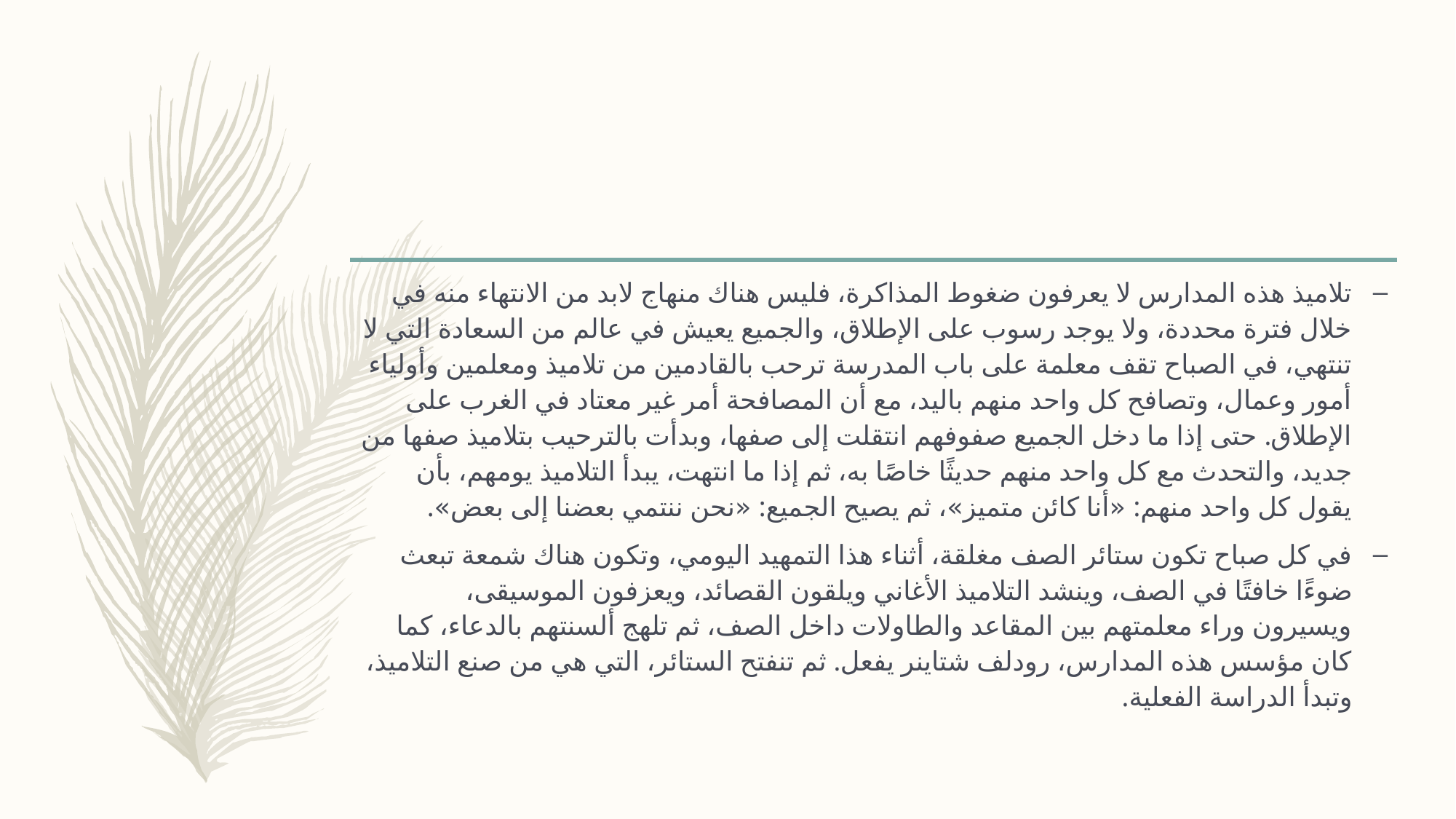

#
تلاميذ هذه المدارس لا يعرفون ضغوط المذاكرة، فليس هناك منهاج لابد من الانتهاء منه في خلال فترة محددة، ولا يوجد رسوب على الإطلاق، والجميع يعيش في عالم من السعادة التي لا تنتهي، في الصباح تقف معلمة على باب المدرسة ترحب بالقادمين من تلاميذ ومعلمين وأولياء أمور وعمال، وتصافح كل واحد منهم باليد، مع أن المصافحة أمر غير معتاد في الغرب على الإطلاق. حتى إذا ما دخل الجميع صفوفهم انتقلت إلى صفها، وبدأت بالترحيب بتلاميذ صفها من جديد، والتحدث مع كل واحد منهم حديثًا خاصًا به، ثم إذا ما انتهت، يبدأ التلاميذ يومهم، بأن يقول كل واحد منهم: «أنا كائن متميز»، ثم يصيح الجميع: «نحن ننتمي بعضنا إلى بعض».
في كل صباح تكون ستائر الصف مغلقة، أثناء هذا التمهيد اليومي، وتكون هناك شمعة تبعث ضوءًا خافتًا في الصف، وينشد التلاميذ الأغاني ويلقون القصائد، ويعزفون الموسيقى، ويسيرون وراء معلمتهم بين المقاعد والطاولات داخل الصف، ثم تلهج ألسنتهم بالدعاء، كما كان مؤسس هذه المدارس، رودلف شتاينر يفعل. ثم تنفتح الستائر، التي هي من صنع التلاميذ، وتبدأ الدراسة الفعلية.